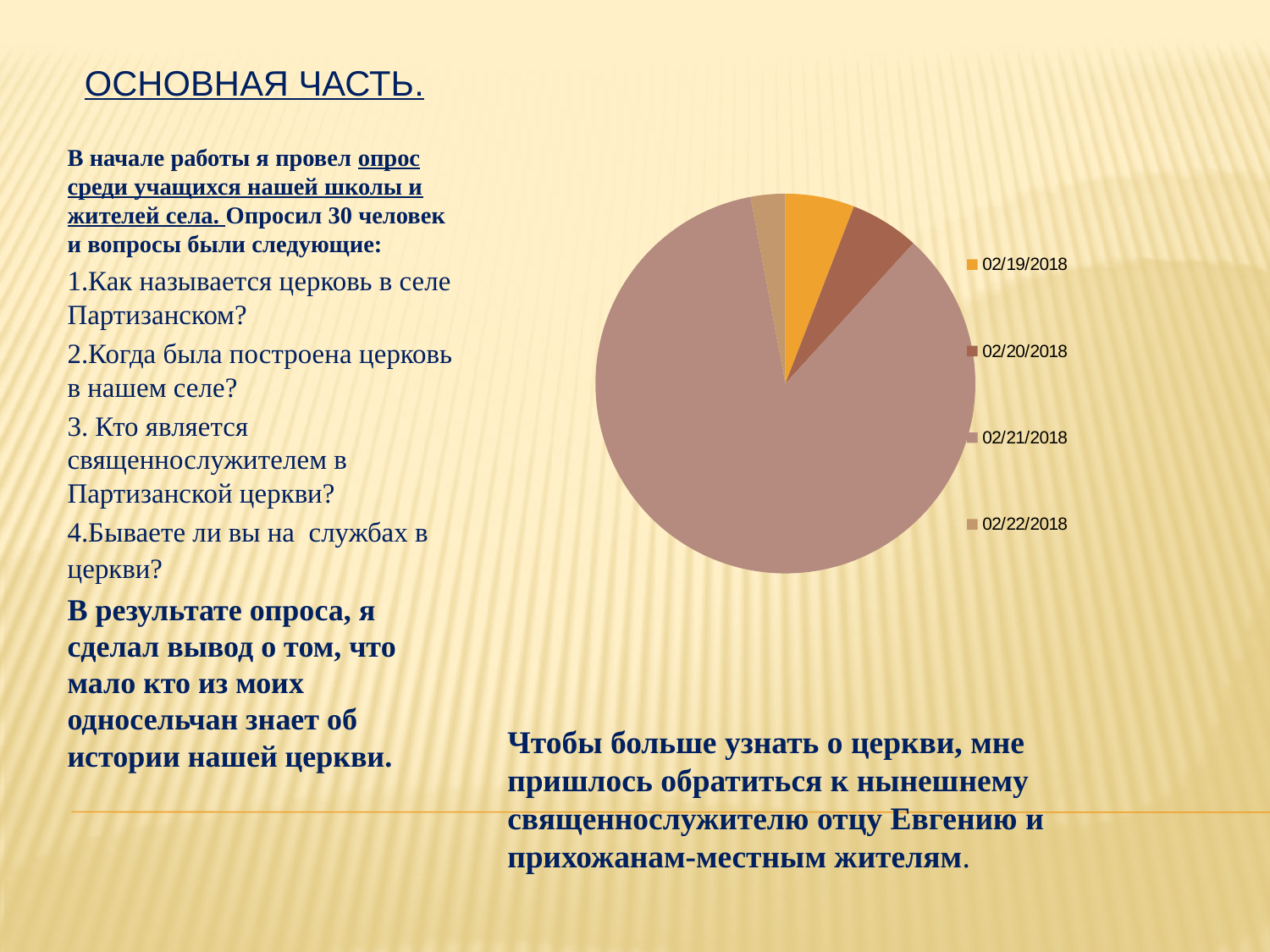

# Основная часть.
В начале работы я провел опрос среди учащихся нашей школы и жителей села. Опросил 30 человек и вопросы были следующие:
1.Как называется церковь в селе Партизанском?
2.Когда была построена церковь в нашем селе?
3. Кто является священнослужителем в Партизанской церкви?
4.Бываете ли вы на  службах в церкви?
В результате опроса, я сделал вывод о том, что мало кто из моих односельчан знает об истории нашей церкви.

### Chart

| Category | Ряд 2 |
|---|---|
| 43150 | 2.0 |
| 43151 | 2.0 |
| 43152 | 29.0 |
| 43153 | 1.0 |
| 43147 | None |
Чтобы больше узнать о церкви, мне пришлось обратиться к нынешнему священнослужителю отцу Евгению и прихожанам-местным жителям.